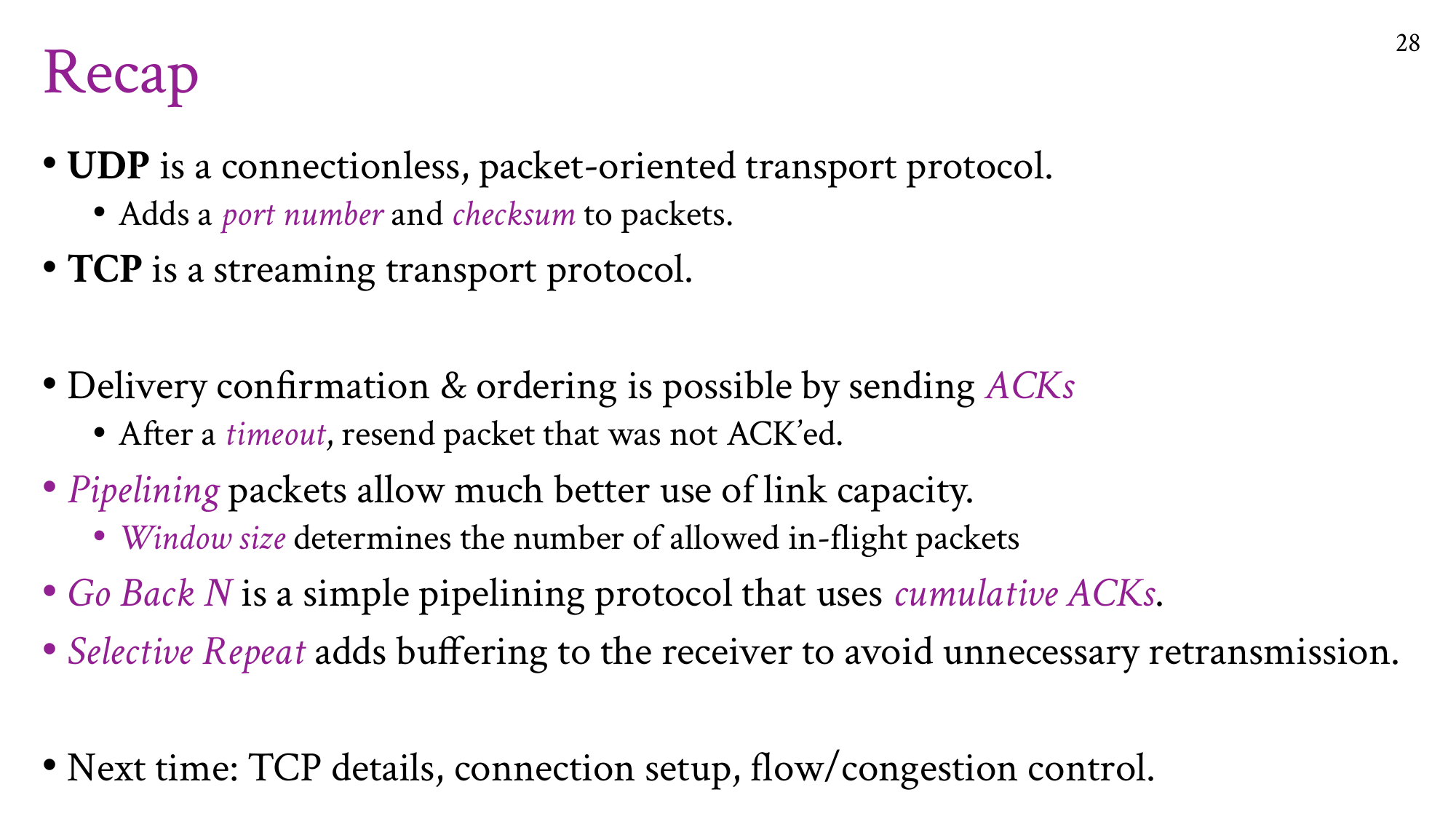

# Recap
UDP is a connectionless, packet-oriented transport protocol.
Adds a port number and checksum to packets.
TCP is a streaming transport protocol.

Delivery confirmation & ordering is possible by sending ACKs
After a timeout, resend packet that was not ACK’ed.
Pipelining packets allow much better use of link capacity.
Window size determines the number of allowed in-flight packets
Go Back N is a simple pipelining protocol that uses cumulative ACKs.
Selective Repeat adds buffering to the receiver to avoid unnecessary retransmission.

Next time: TCP details, connection setup, flow/congestion control.